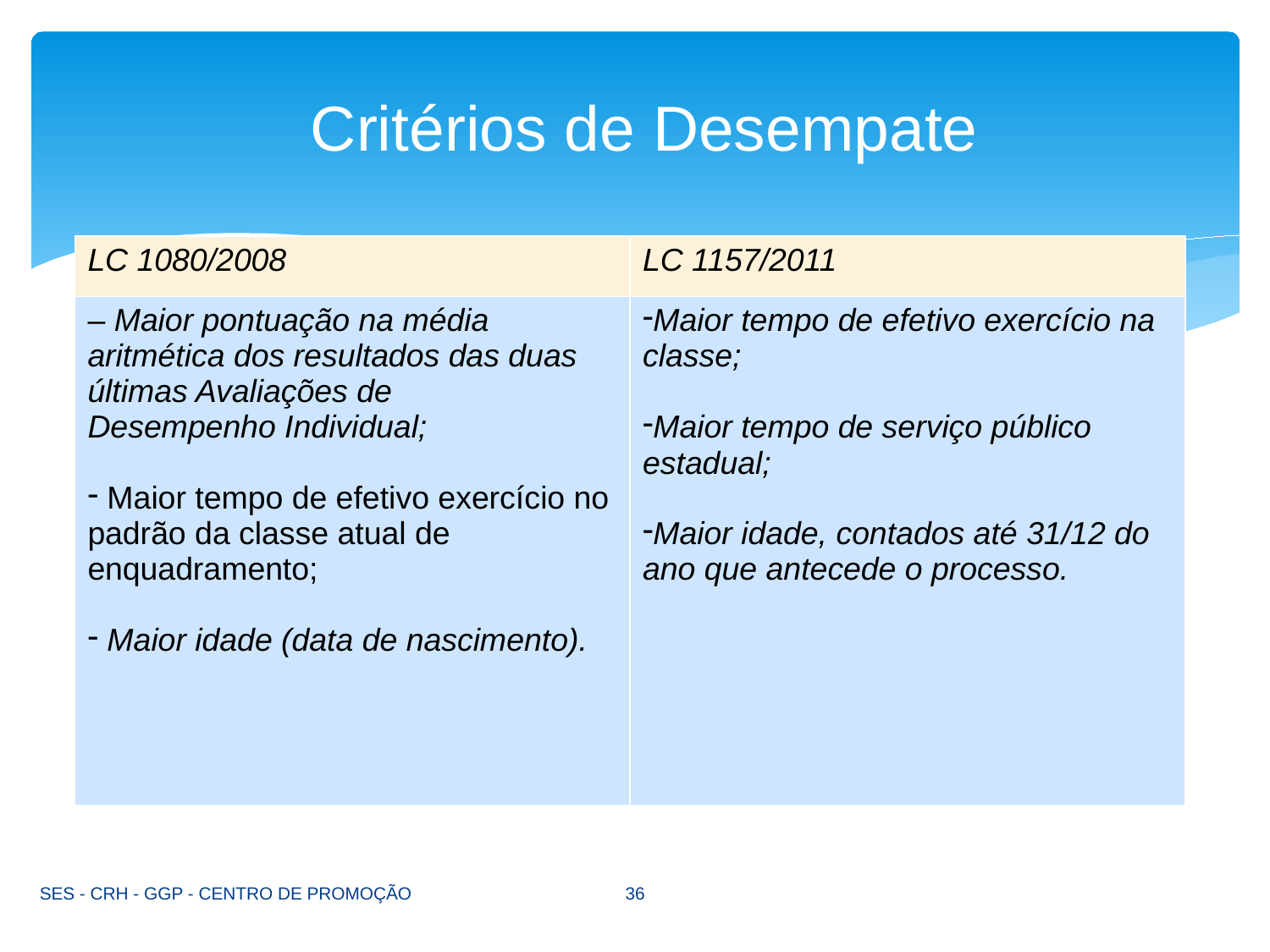

# Critérios de Desempate
| LC 1080/2008 | LC 1157/2011 |
| --- | --- |
| – Maior pontuação na média aritmética dos resultados das duas últimas Avaliações de Desempenho Individual; Maior tempo de efetivo exercício no padrão da classe atual de enquadramento; Maior idade (data de nascimento). | Maior tempo de efetivo exercício na classe; Maior tempo de serviço público estadual; Maior idade, contados até 31/12 do ano que antecede o processo. |
Normas para o processamento da Progressão
Critérios de desempate

36
SES - CRH - GGP - CENTRO DE PROMOÇÃO